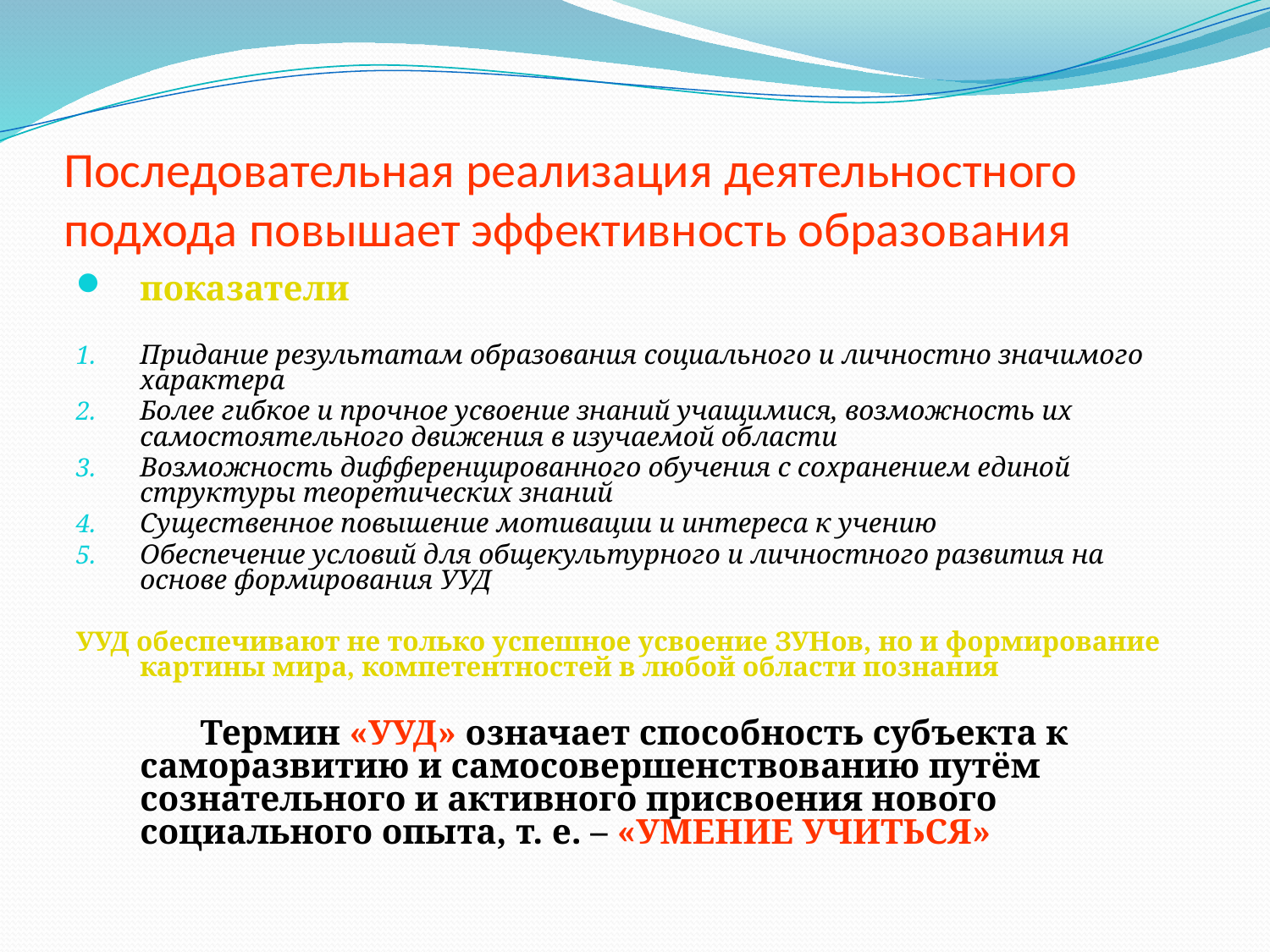

# Последовательная реализация деятельностного подхода повышает эффективность образования
показатели

Придание результатам образования социального и личностно значимого характера
Более гибкое и прочное усвоение знаний учащимися, возможность их самостоятельного движения в изучаемой области
Возможность дифференцированного обучения с сохранением единой структуры теоретических знаний
Существенное повышение мотивации и интереса к учению
Обеспечение условий для общекультурного и личностного развития на основе формирования УУД

УУД обеспечивают не только успешное усвоение ЗУНов, но и формирование картины мира, компетентностей в любой области познания

              Термин «УУД» означает способность субъекта к саморазвитию и самосовершенствованию путём сознательного и активного присвоения нового социального опыта, т. е. – «УМЕНИЕ УЧИТЬСЯ»